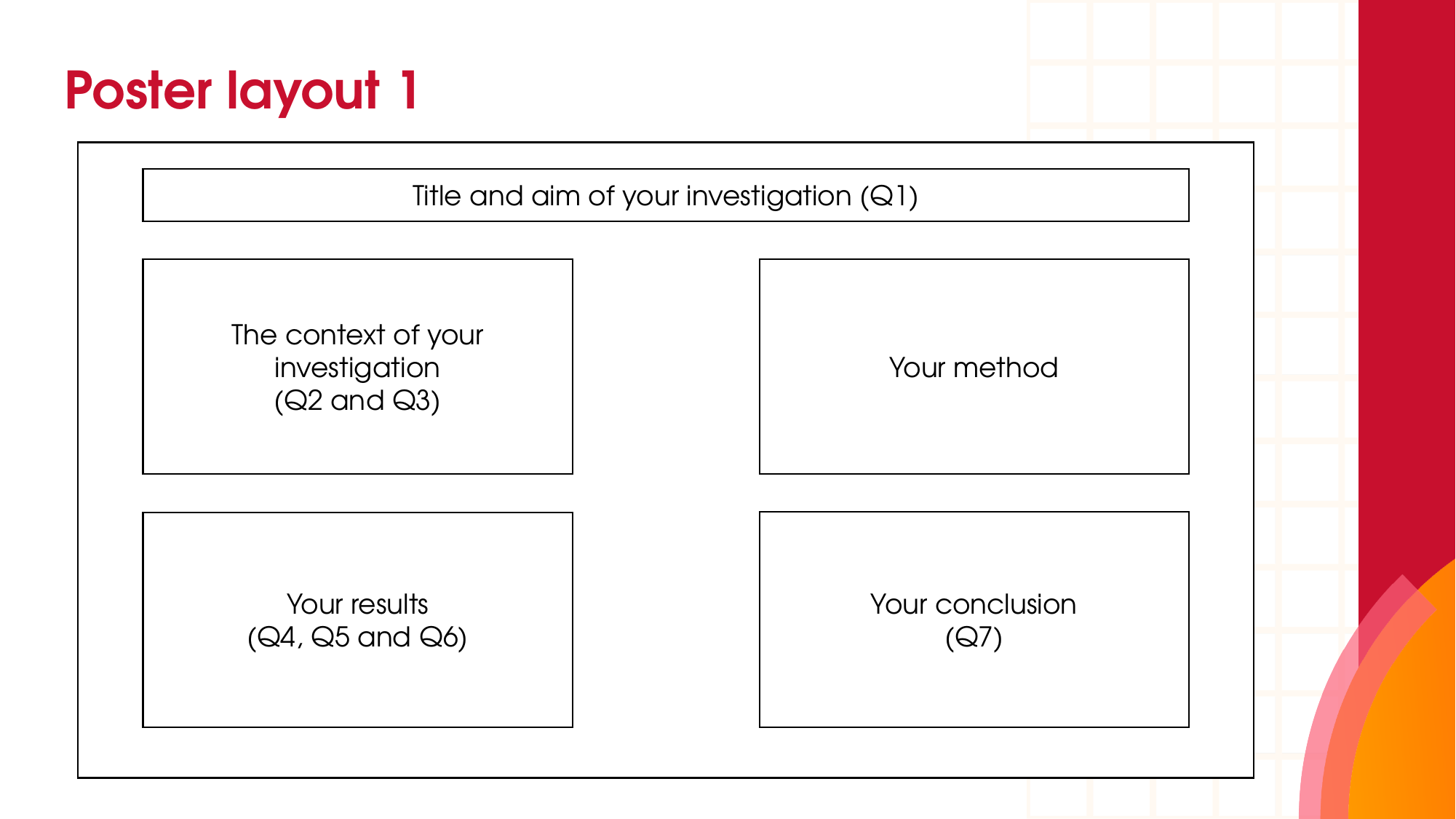

# Poster layout 1

Title and aim of your investigation (Q1)
The context of your investigation
(Q2 and Q3)
Your method
Your conclusion
(Q7)
Your results
(Q4, Q5 and Q6)